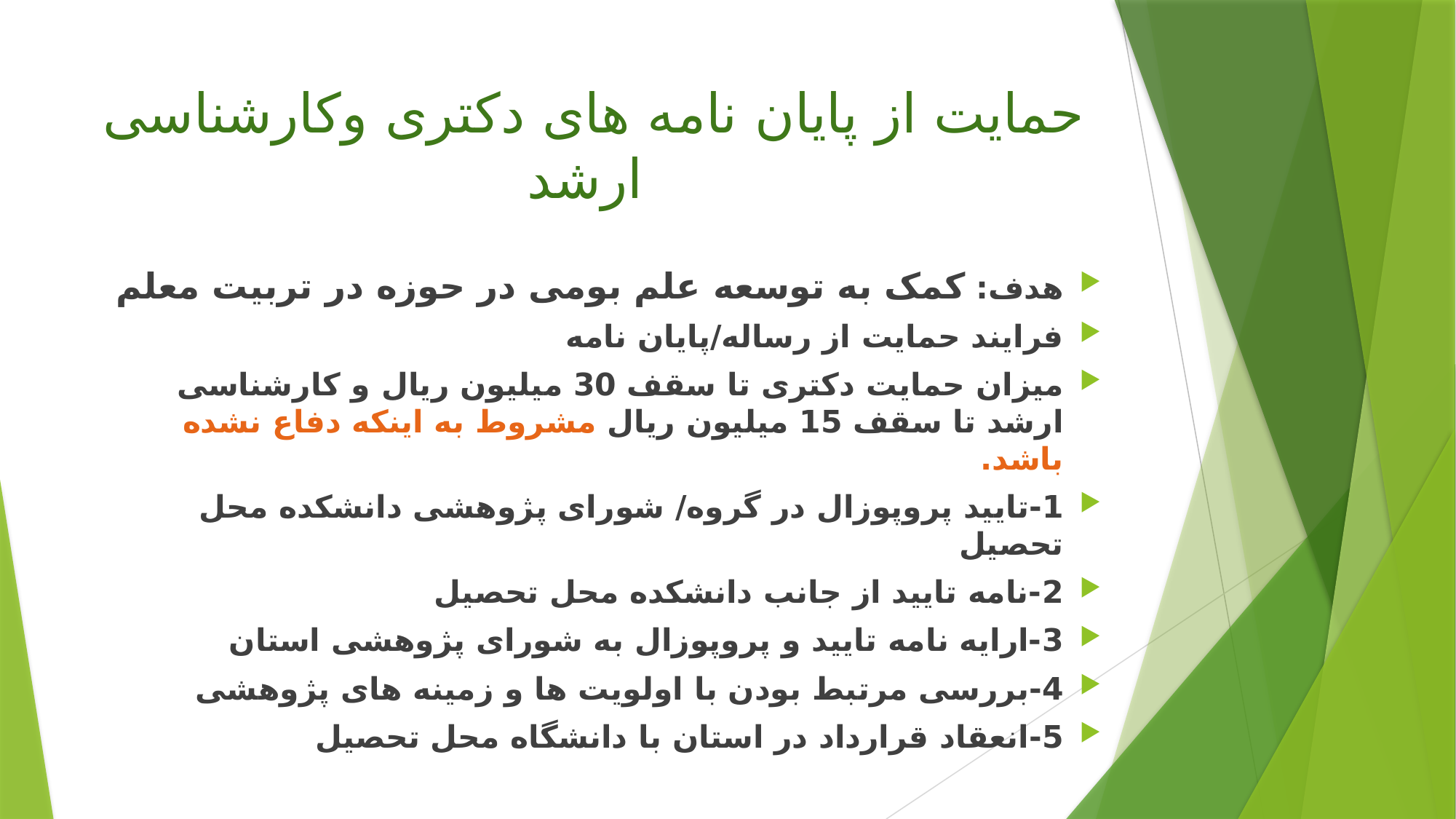

# حمایت از پایان نامه های دکتری وکارشناسی ارشد
هدف: کمک به توسعه علم بومی در حوزه در تربیت معلم
فرایند حمایت از رساله/پایان نامه
میزان حمایت دکتری تا سقف 30 میلیون ریال و کارشناسی ارشد تا سقف 15 میلیون ریال مشروط به اینکه دفاع نشده باشد.
1-تایید پروپوزال در گروه/ شورای پژوهشی دانشکده محل تحصیل
2-نامه تایید از جانب دانشکده محل تحصیل
3-ارایه نامه تایید و پروپوزال به شورای پژوهشی استان
4-بررسی مرتبط بودن با اولویت ها و زمینه های پژوهشی
5-انعقاد قرارداد در استان با دانشگاه محل تحصیل